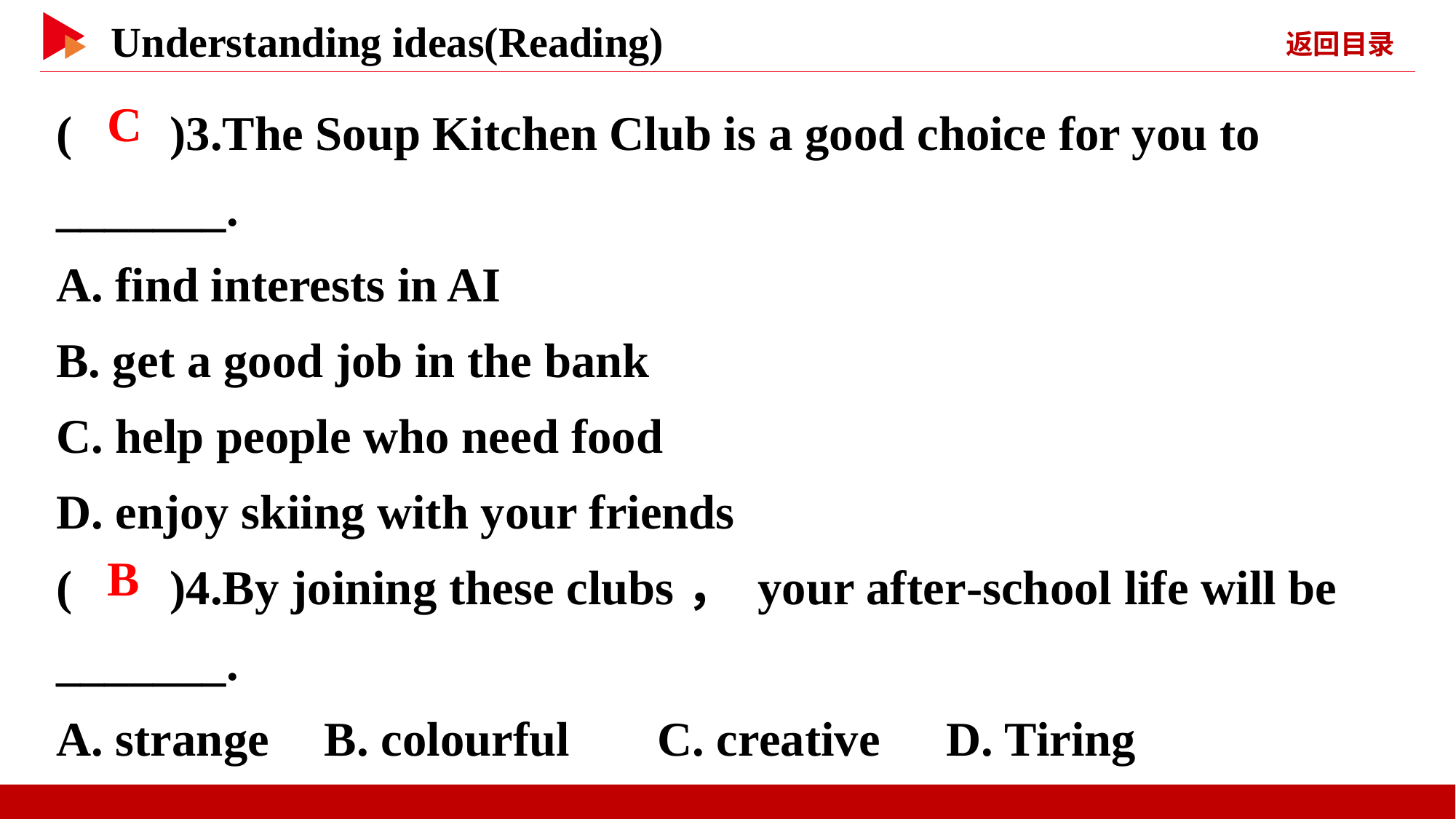

(        )3.The Soup Kitchen Club is a good choice for you to _______.
A. find interests in AI
B. get a good job in the bank
C. help people who need food
D. enjoy skiing with your friends
(        )4.By joining these clubs， your after-school life will be _______.
A. strange     B. colourful        C. creative      D. Tiring
   C
   B